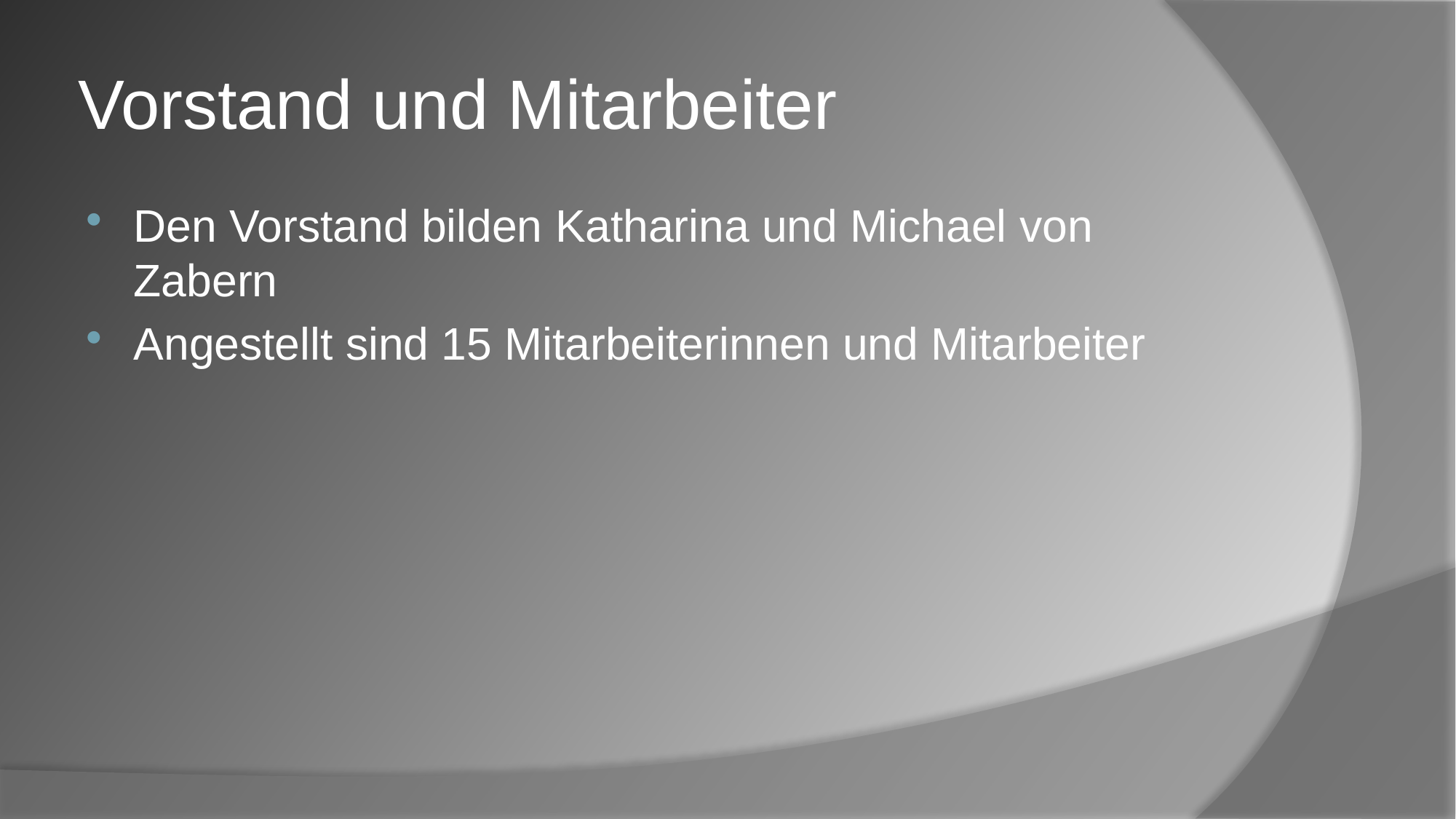

# Vorstand und Mitarbeiter
Den Vorstand bilden Katharina und Michael von Zabern
Angestellt sind 15 Mitarbeiterinnen und Mitarbeiter